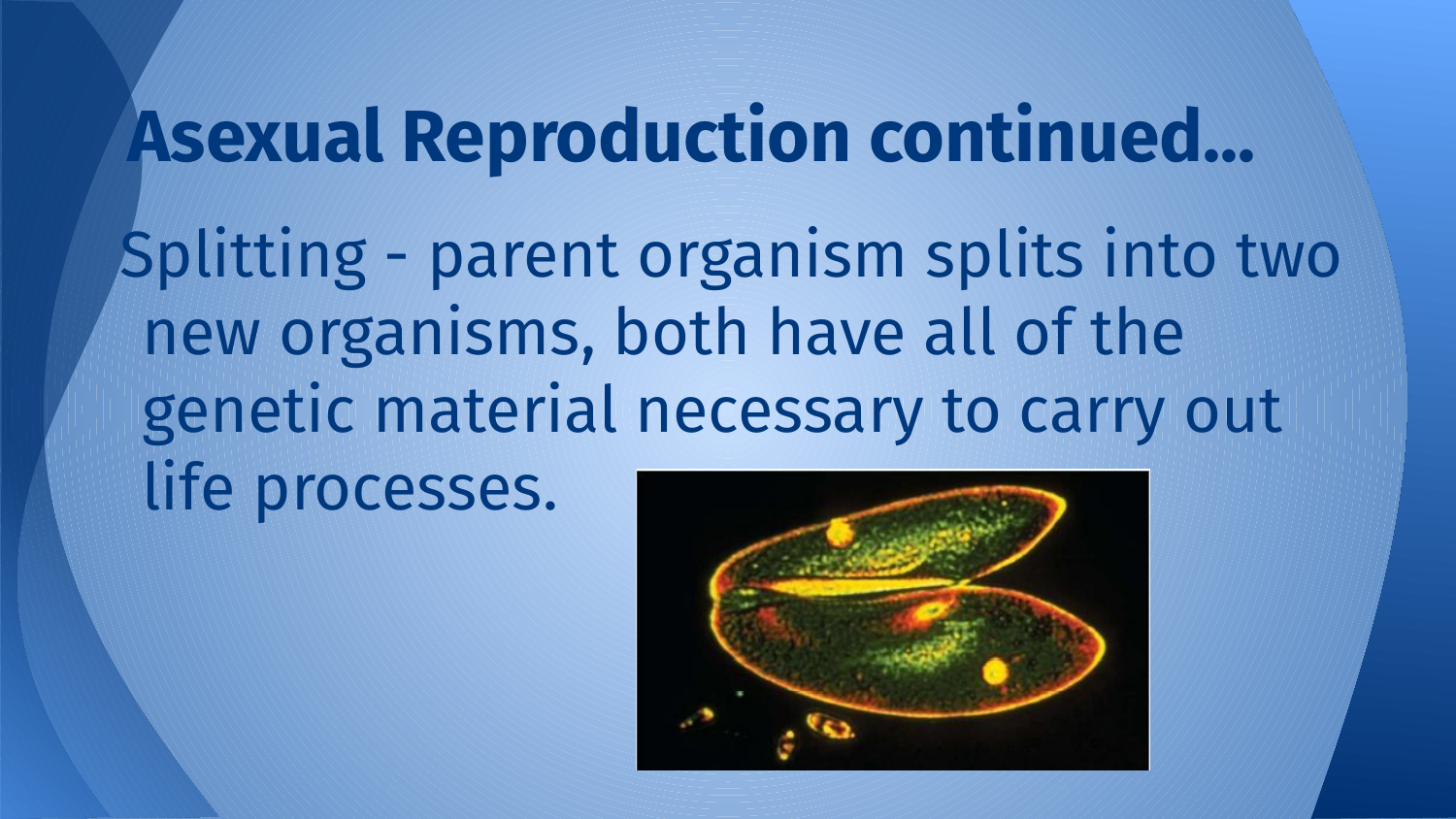

# Asexual Reproduction continued...
Splitting - parent organism splits into two new organisms, both have all of the genetic material necessary to carry out life processes.